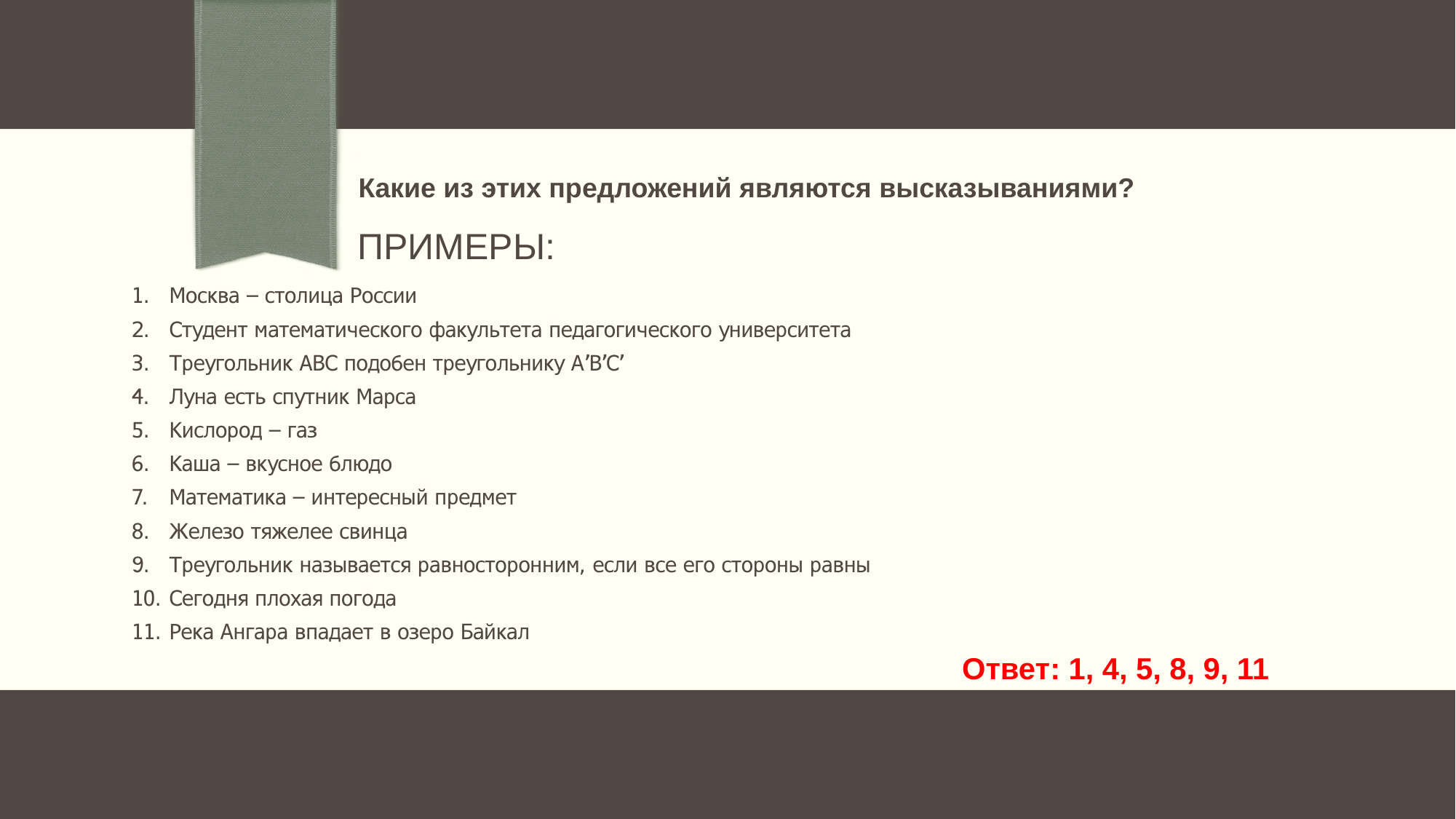

Какие из этих предложений являются высказываниями?
# Примеры:
Москва – столица России
Студент математического факультета педагогического университета
Треугольник АВС подобен треугольнику А’В’С’
Луна есть спутник Марса
Кислород – газ
Каша – вкусное блюдо
Математика – интересный предмет
Железо тяжелее свинца
Треугольник называется равносторонним, если все его стороны равны
Сегодня плохая погода
Река Ангара впадает в озеро Байкал

Ответ: 1, 4, 5, 8, 9, 11